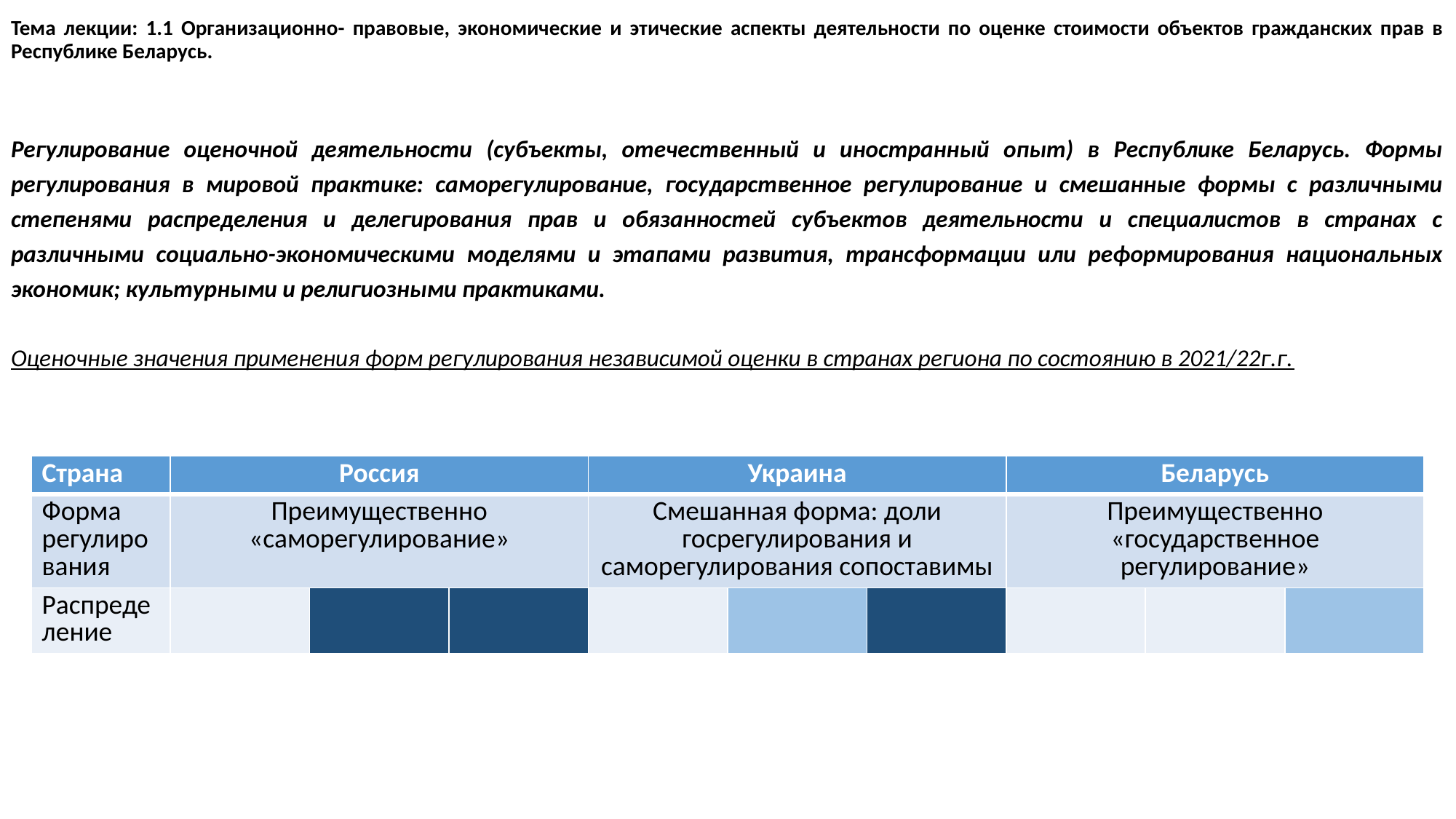

# Тема лекции: 1.1 Организационно- правовые, экономические и этические аспекты деятельности по оценке стоимости объектов гражданских прав в Республике Беларусь.

Регулирование оценочной деятельности (субъекты, отечественный и иностранный опыт) в Республике Беларусь. Формы регулирования в мировой практике: саморегулирование, государственное регулирование и смешанные формы с различными степенями распределения и делегирования прав и обязанностей субъектов деятельности и специалистов в странах с различными социально-экономическими моделями и этапами развития, трансформации или реформирования национальных экономик; культурными и религиозными практиками.

Оценочные значения применения форм регулирования независимой оценки в странах региона по состоянию в 2021/22г.г.

| Страна | Россия |  |  | Украина |  |  | Беларусь |  |  |
| --- | --- | --- | --- | --- | --- | --- | --- | --- | --- |
| Форма регулирования | Преимущественно «саморегулирование» |  |  | Смешанная форма: доли госрегулирования и саморегулирования сопоставимы |  |  | Преимущественно «государственное регулирование» |  |  |
| Распределение |  |  |  |  |  |  |  |  |  |